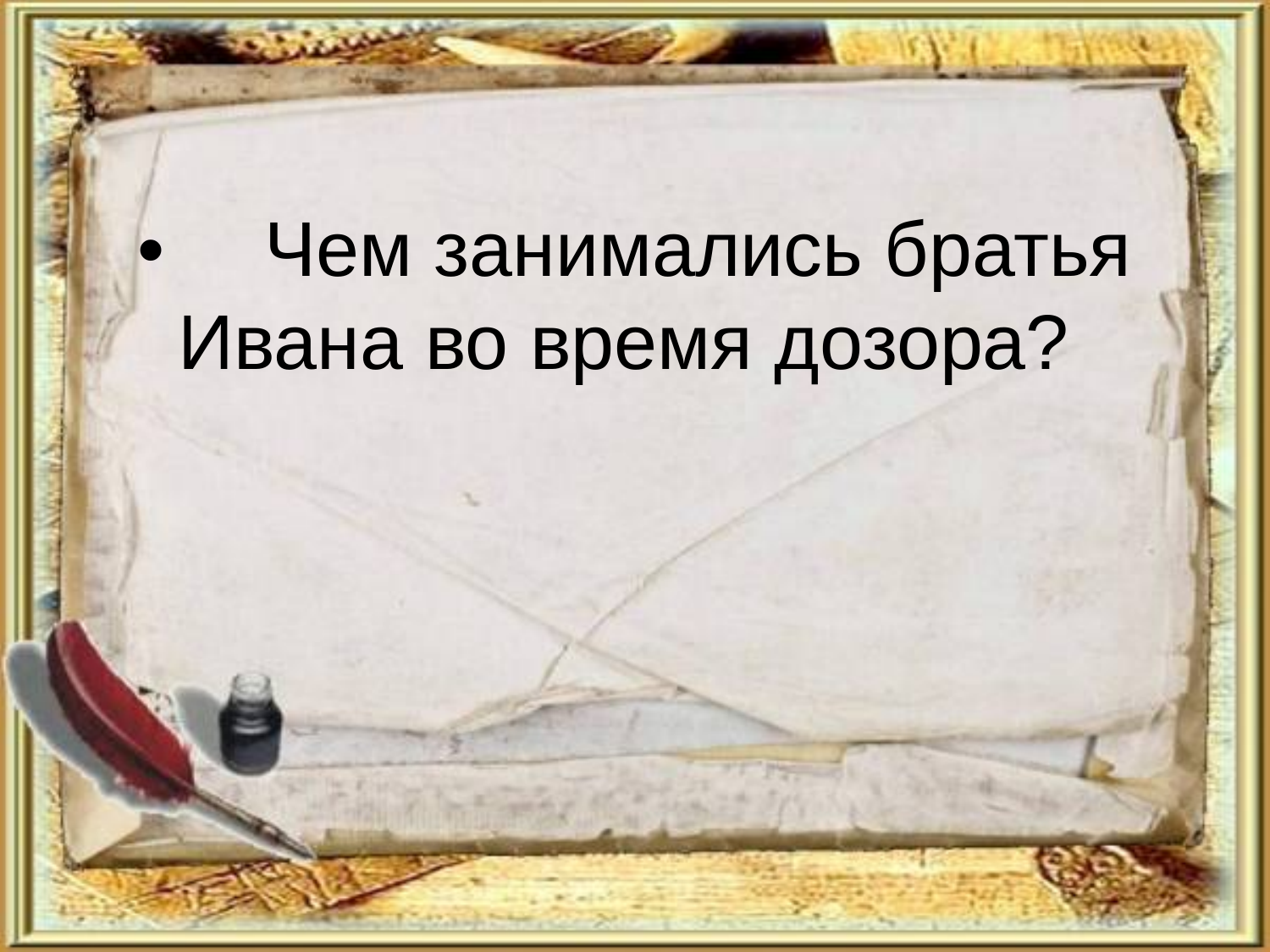

# •	Чем занимались братья Ивана во время дозора?